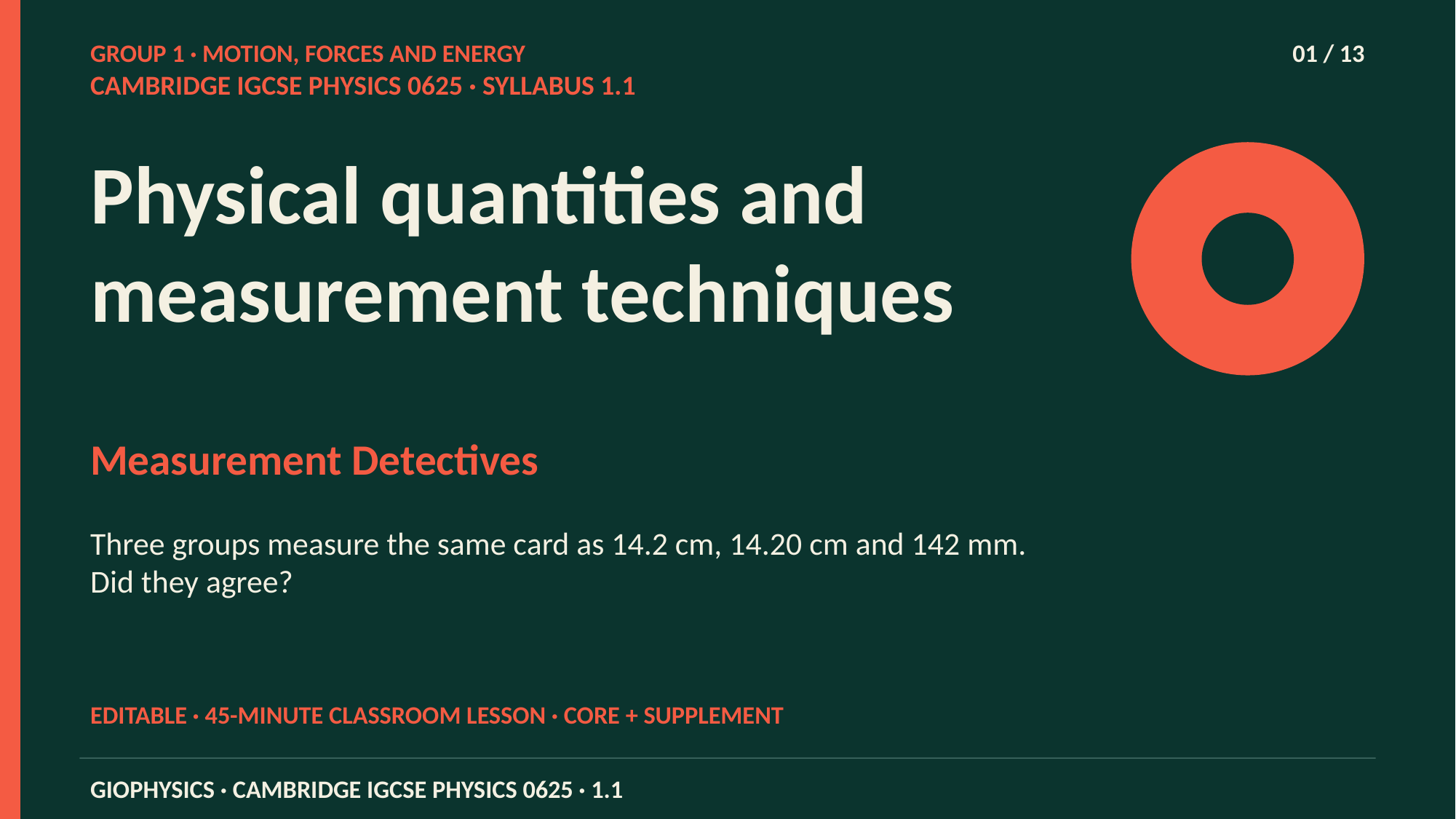

GROUP 1 · MOTION, FORCES AND ENERGY
01 / 13
CAMBRIDGE IGCSE PHYSICS 0625 · SYLLABUS 1.1
Physical quantities and measurement techniques

Measurement Detectives
Three groups measure the same card as 14.2 cm, 14.20 cm and 142 mm. Did they agree?
EDITABLE · 45-MINUTE CLASSROOM LESSON · CORE + SUPPLEMENT

GIOPHYSICS · CAMBRIDGE IGCSE PHYSICS 0625 · 1.1